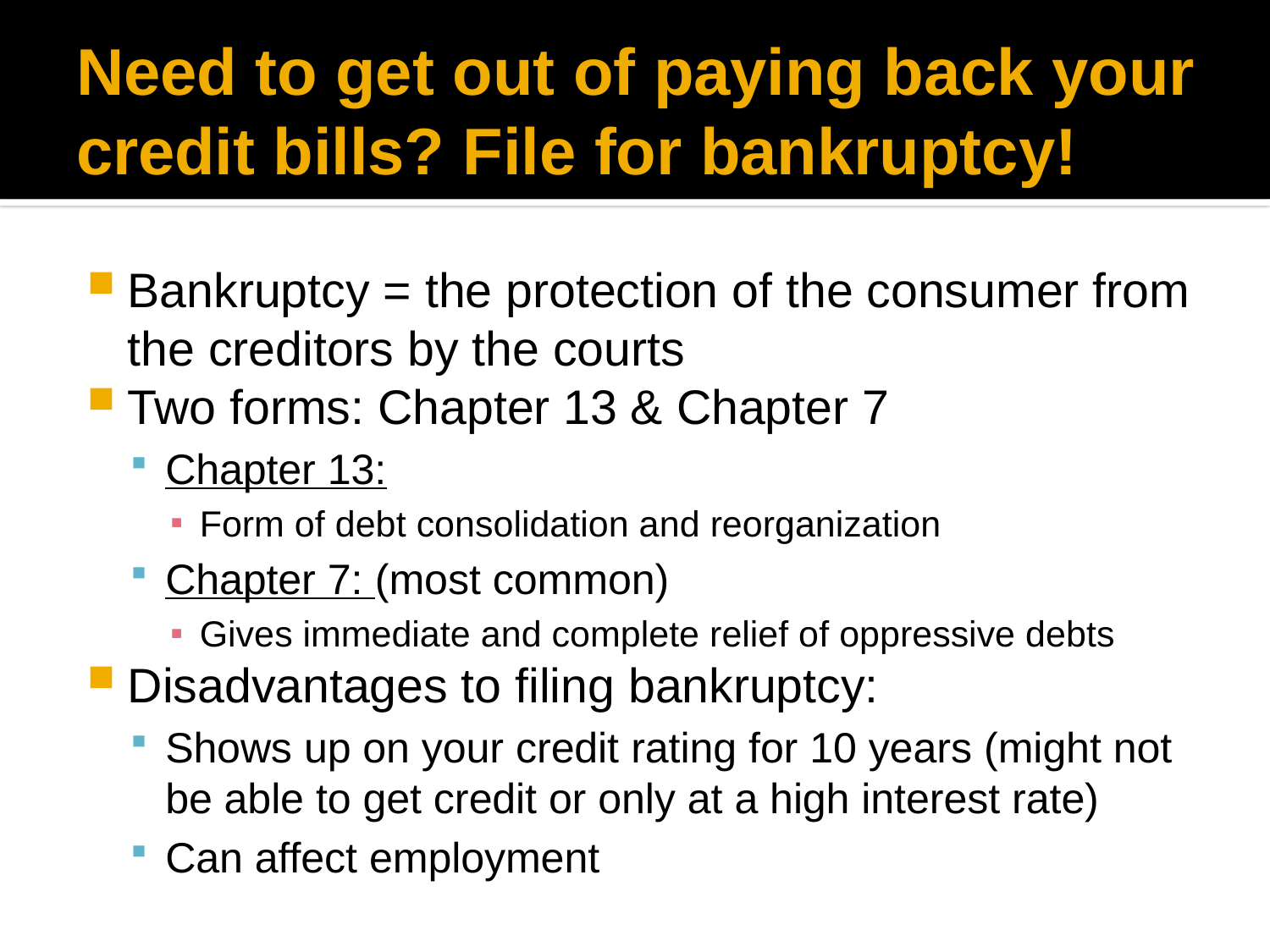

# Need to get out of paying back your credit bills? File for bankruptcy!
Bankruptcy = the protection of the consumer from the creditors by the courts
Two forms: Chapter 13 & Chapter 7
Chapter 13:
Form of debt consolidation and reorganization
Chapter 7: (most common)
Gives immediate and complete relief of oppressive debts
Disadvantages to filing bankruptcy:
Shows up on your credit rating for 10 years (might not be able to get credit or only at a high interest rate)
Can affect employment